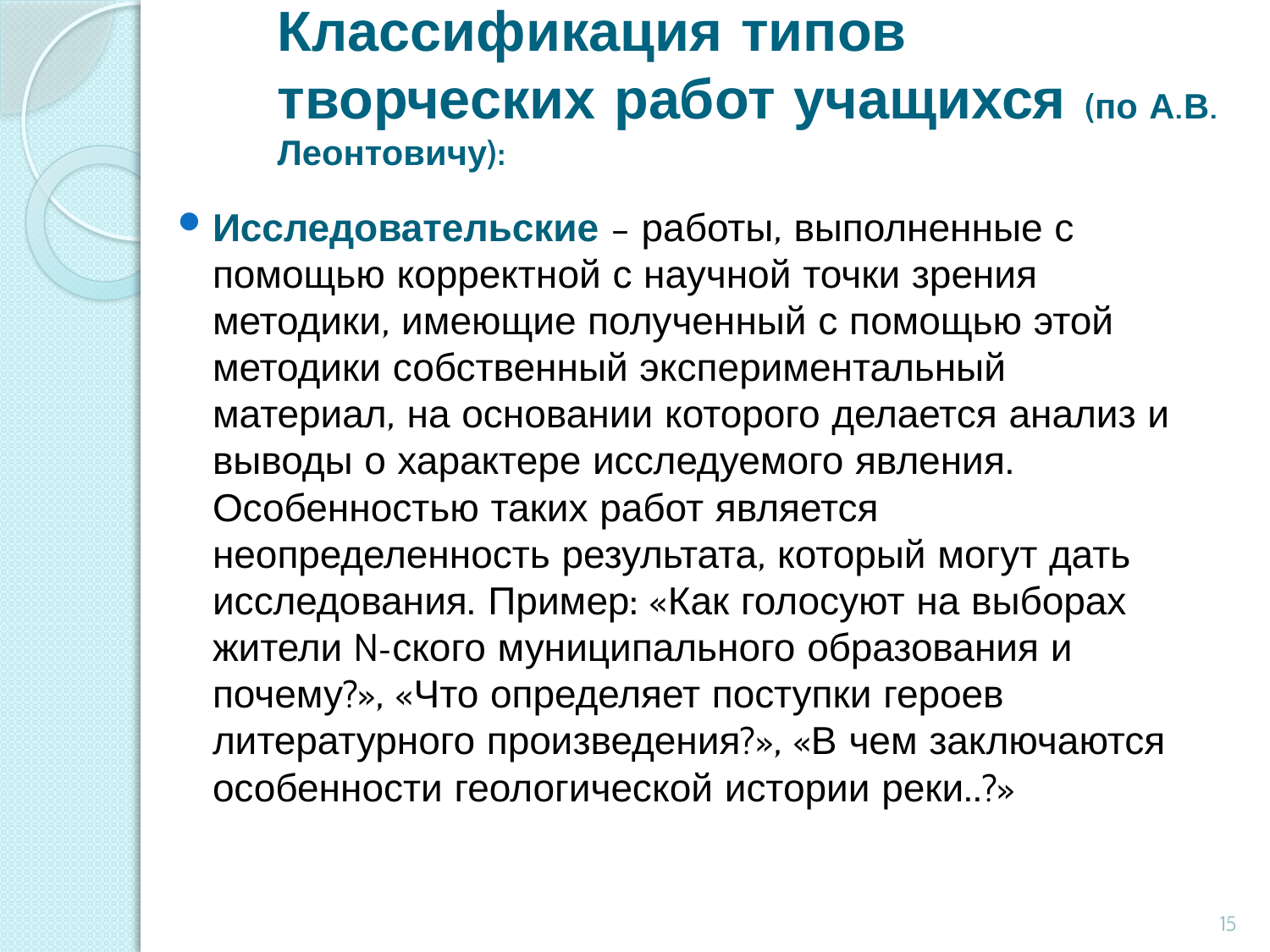

# Классификация типов творческих работ учащихся (по А.В. Леонтовичу):
Исследовательские – работы, выполненные с помощью корректной с научной точки зрения методики, имеющие полученный с помощью этой методики собственный экспериментальный материал, на основании которого делается анализ и выводы о характере исследуемого явления. Особенностью таких работ является неопределенность результата, который могут дать исследования. Пример: «Как голосуют на выборах жители N-ского муниципального образования и почему?», «Что определяет поступки героев литературного произведения?», «В чем заключаются особенности геологической истории реки..?»
15